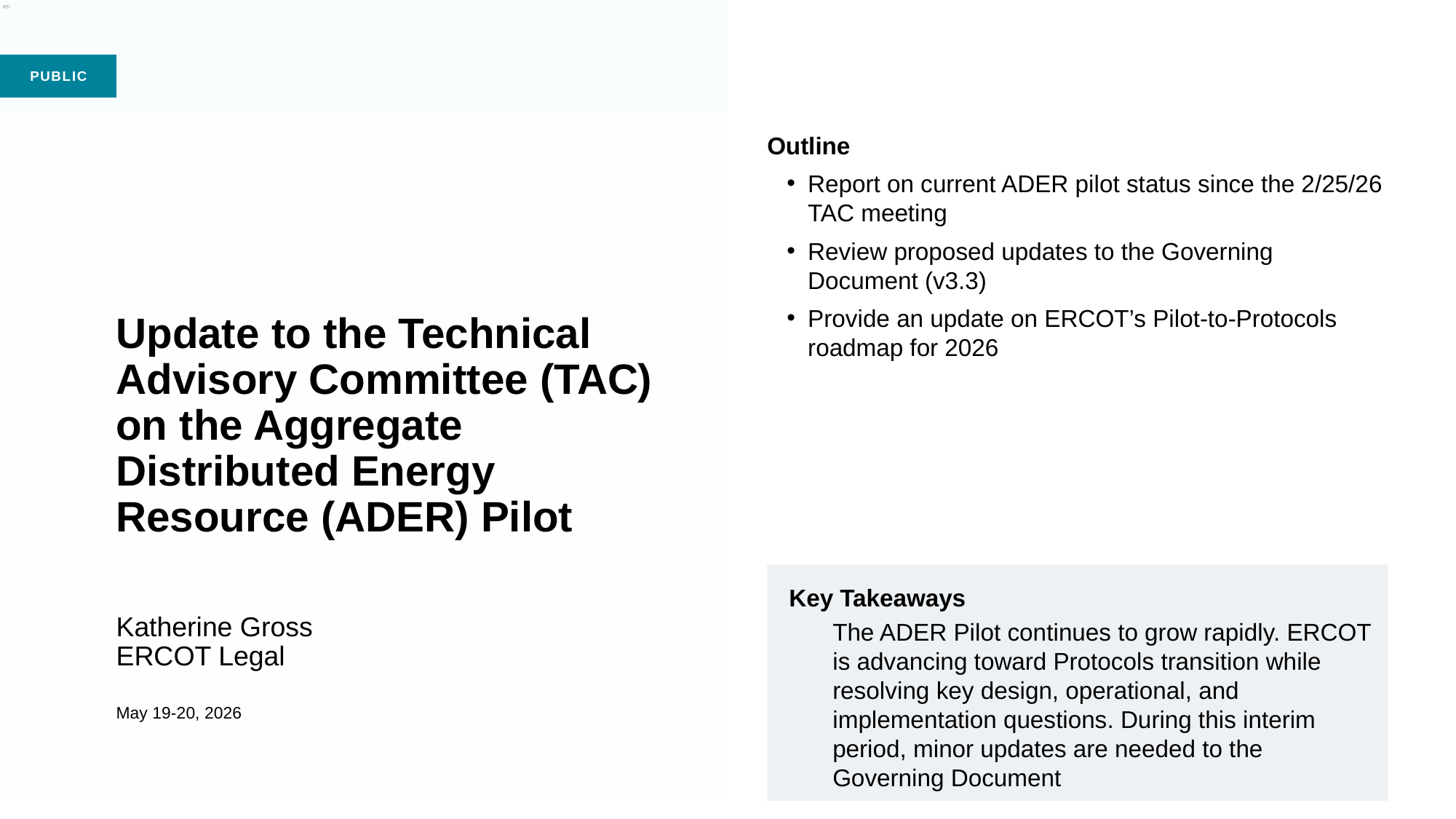

Outline
Report on current ADER pilot status since the 2/25/26 TAC meeting
Review proposed updates to the Governing Document (v3.3)
Provide an update on ERCOT’s Pilot-to-Protocols roadmap for 2026

# Update to the Technical Advisory Committee (TAC) on the Aggregate Distributed Energy Resource (ADER) Pilot Katherine Gross ERCOT Legal May 19-20, 2026
Key Takeaways
The ADER Pilot continues to grow rapidly. ERCOT is advancing toward Protocols transition while resolving key design, operational, and implementation questions. During this interim period, minor updates are needed to the Governing Document